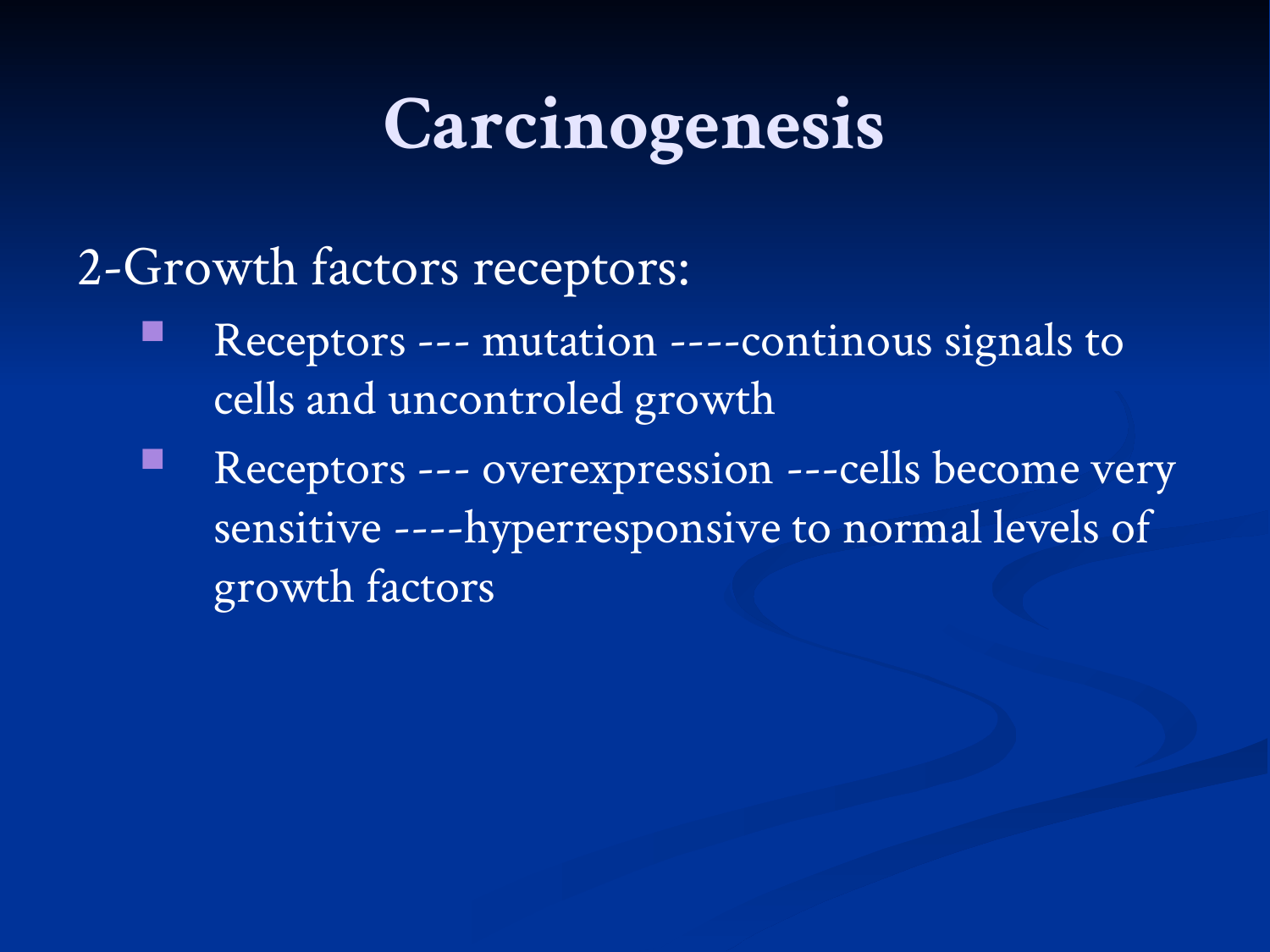

# Carcinogenesis
2-Growth factors receptors:
Receptors --- mutation ----continous signals to cells and uncontroled growth
Receptors --- overexpression ---cells become very sensitive ----hyperresponsive to normal levels of growth factors